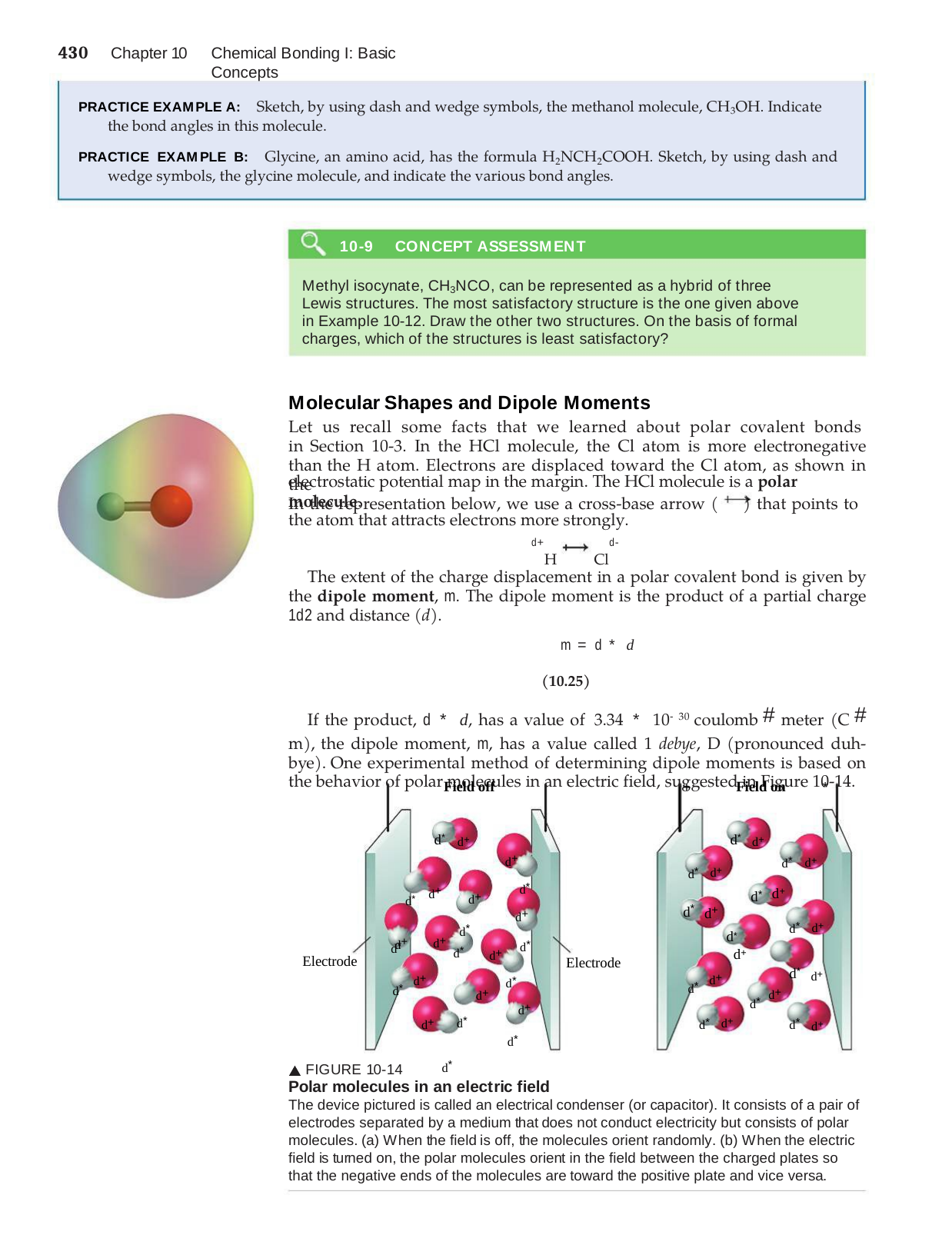

430	Chapter 10
Chemical Bonding I: Basic Concepts
PRACTICE EXAMPLE A:    Sketch, by using dash and wedge symbols, the methanol molecule, CH3OH. Indicate the bond angles in this molecule.

PRACTICE  EXAMPLE  B:    Glycine, an amino acid, has the formula H2NCH2COOH. Sketch, by using dash and wedge symbols, the glycine molecule, and indicate the various bond angles.
10-9	CONCEPT ASSESSMENT

Methyl isocynate, CH3NCO, can be represented as a hybrid of three Lewis structures. The most satisfactory structure is the one given above in Example 10-12. Draw the other two structures. On the basis of formal charges, which of the structures is least satisfactory?

Molecular Shapes and Dipole Moments
Let  us  recall  some  facts  that  we  learned  about  polar  covalent  bonds  in Section 10-3. In the HCl molecule, the Cl atom is more electronegative than the H atom. Electrons are displaced toward the Cl atom, as shown in the
electrostatic potential map in the margin. The HCl molecule is a polar molecule.
In the representation below, we use a cross-base arrow (    ) that points to
H   Cl
the atom that attracts electrons more strongly.
d+
d-
The extent of the charge displacement in a polar covalent bond is given by the dipole moment, m. The dipole moment is the product of a partial charge 1d2 and distance (d).
m  =  d  *  d	(10.25)
If the product, d  *  d, has a value of  3.34  *  10-30 coulomb # meter (C # m), the dipole moment, m, has a value called 1 debye, D (pronounced duh-bye). One experimental method of determining dipole moments is based on the behavior of polar molecules in an electric field, suggested in Figure 10-14.
Field off
Field on
+
*
d* d+
d* d+
d+
d*
d*  d+
d*  d+
d*  d+ d+
d+ d*
* d+
d
d+ d*
*
+
d
d
d*  d+

d* d+
*  d+
d+
d
d*
d*
d+
d*
Electrode
Electrode
d+
d+
d*
d*
d+
d+
d*
d* d*
d+ d*
d+
d*  d+
d*  d+
 FIGURE 10-14
Polar molecules in an electric field
The device pictured is called an electrical condenser (or capacitor). It consists of a pair of electrodes separated by a medium that does not conduct electricity but consists of polar molecules. (a) When the field is off, the molecules orient randomly. (b) When the electric field is turned on, the polar molecules orient in the field between the charged plates so that the negative ends of the molecules are toward the positive plate and vice versa.